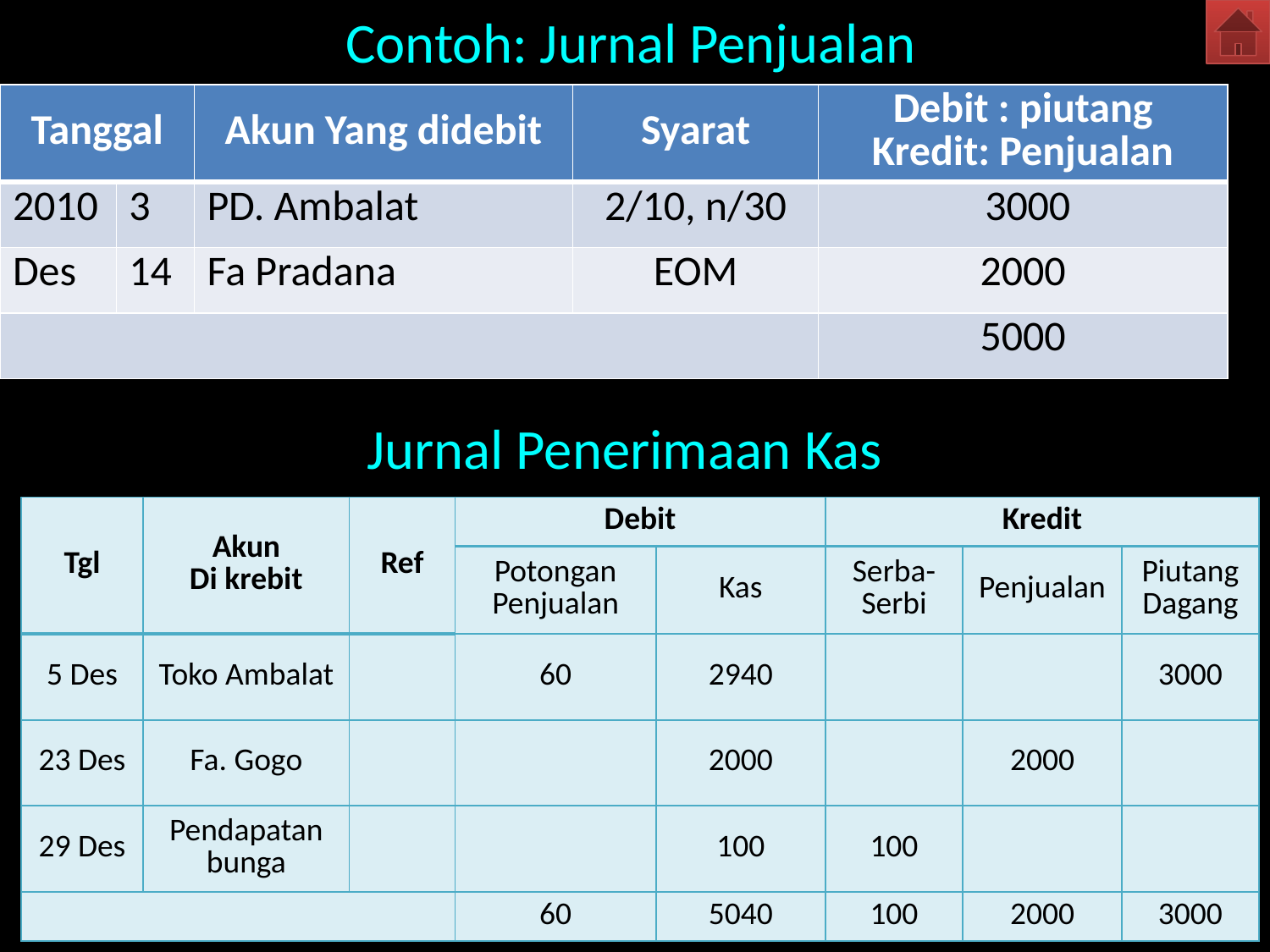

Contoh: Jurnal Penjualan
| Tanggal |  | Akun Yang didebit | Syarat | Debit : piutang Kredit: Penjualan |
| --- | --- | --- | --- | --- |
| 2010 | 3 | PD. Ambalat | 2/10, n/30 | 3000 |
| Des | 14 | Fa Pradana | EOM | 2000 |
|  |  |  |  | 5000 |
# Jurnal Penerimaan Kas
| Tgl | Akun Di krebit | Ref | Debit |  | Kredit |  |  |
| --- | --- | --- | --- | --- | --- | --- | --- |
|  |  |  | Potongan Penjualan | Kas | Serba-Serbi | Penjualan | Piutang Dagang |
| 5 Des | Toko Ambalat |  | 60 | 2940 |  |  | 3000 |
| 23 Des | Fa. Gogo |  |  | 2000 |  | 2000 |  |
| 29 Des | Pendapatan bunga |  |  | 100 | 100 |  |  |
|  |  |  | 60 | 5040 | 100 | 2000 | 3000 |